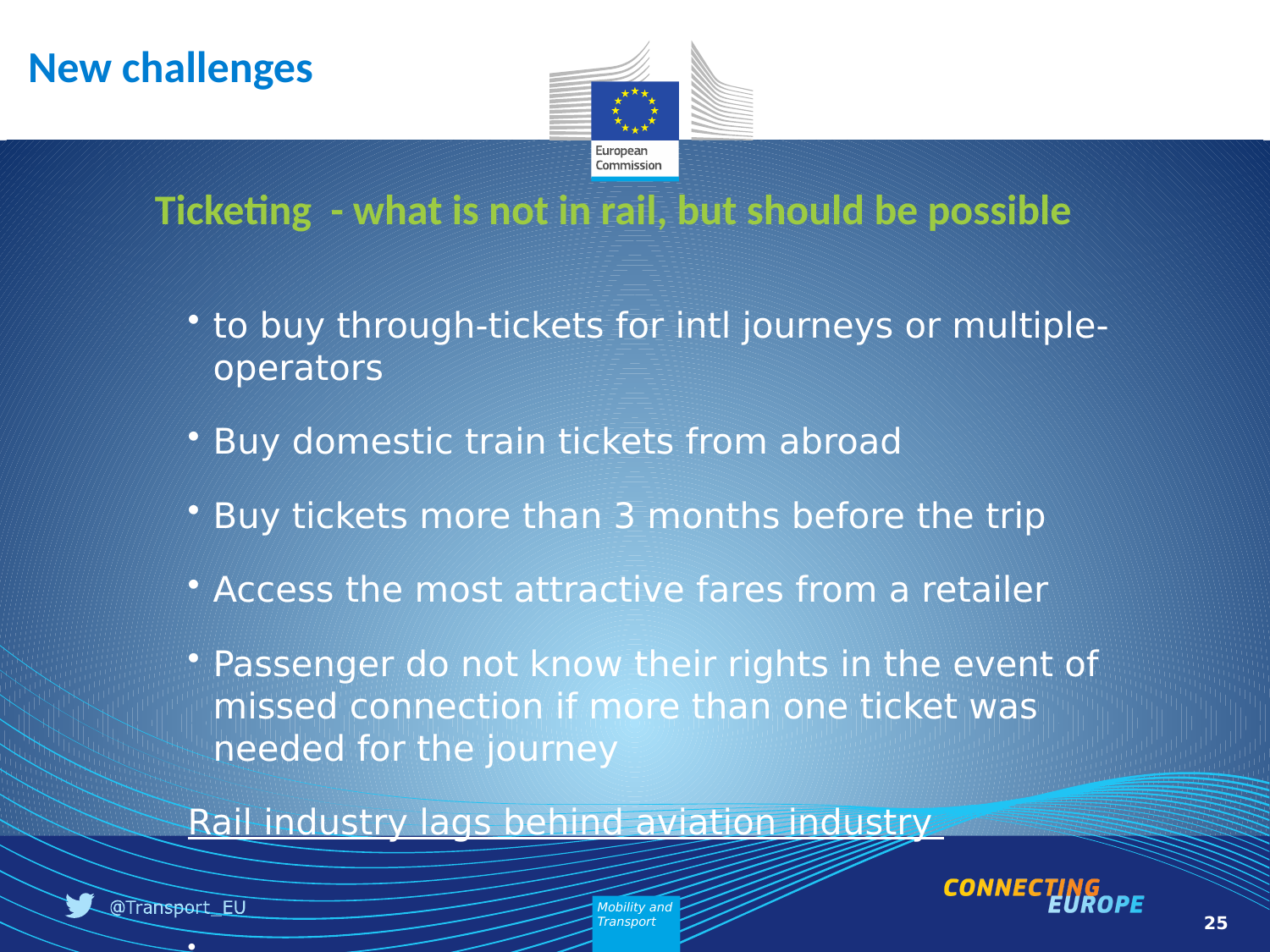

New challenges
# Ticketing  - what is not in rail, but should be possible
to buy through-tickets for intl journeys or multiple-operators
Buy domestic train tickets from abroad
Buy tickets more than 3 months before the trip
Access the most attractive fares from a retailer
Passenger do not know their rights in the event of missed connection if more than one ticket was needed for the journey
Rail industry lags behind aviation industry

25